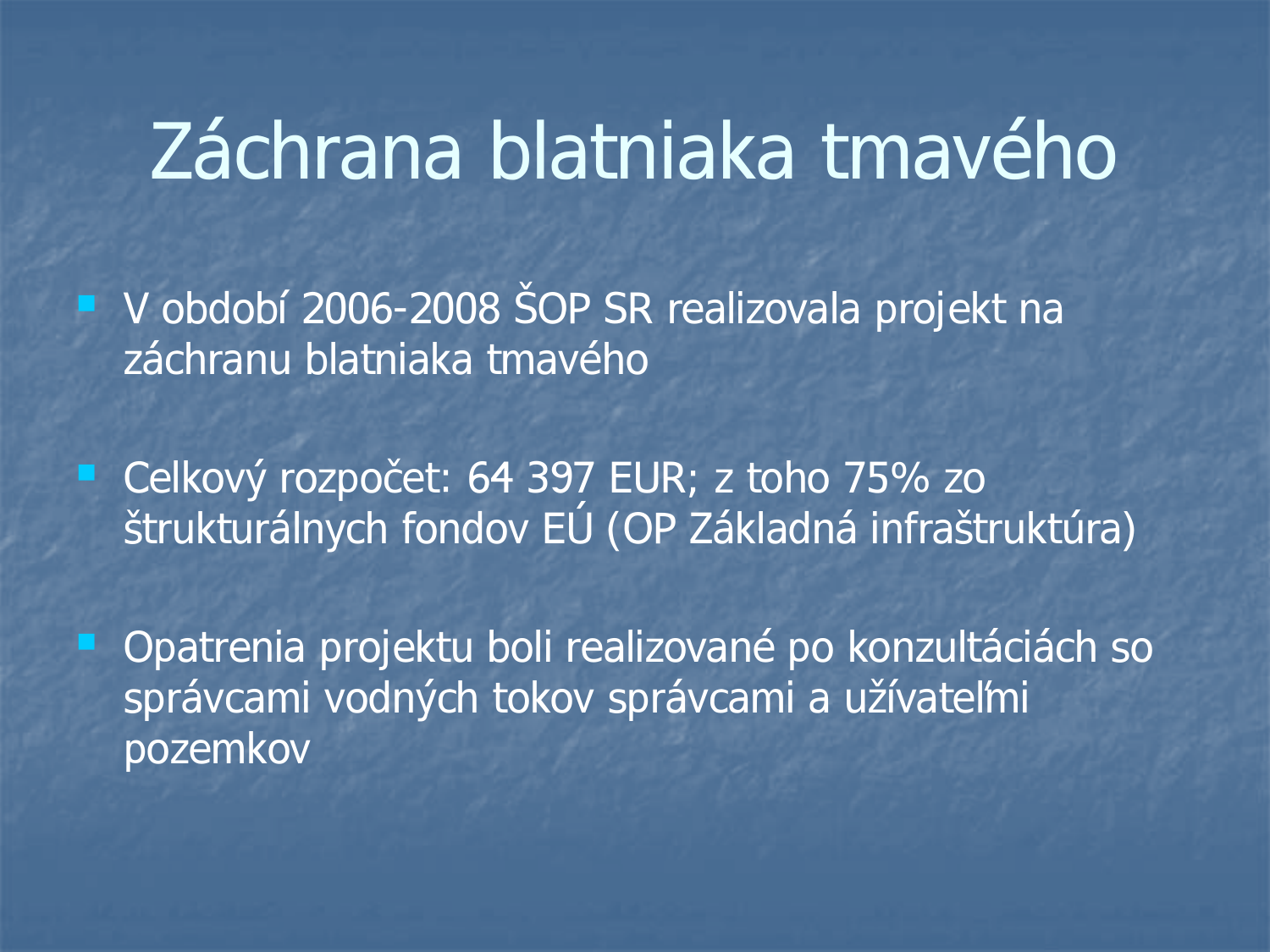

# Záchrana blatniaka tmavého
V období 2006-2008 ŠOP SR realizovala projekt na záchranu blatniaka tmavého

Celkový rozpočet: 64 397 EUR; z toho 75% zo štrukturálnych fondov EÚ (OP Základná infraštruktúra)

Opatrenia projektu boli realizované po konzultáciách so správcami vodných tokov správcami a užívateľmi pozemkov